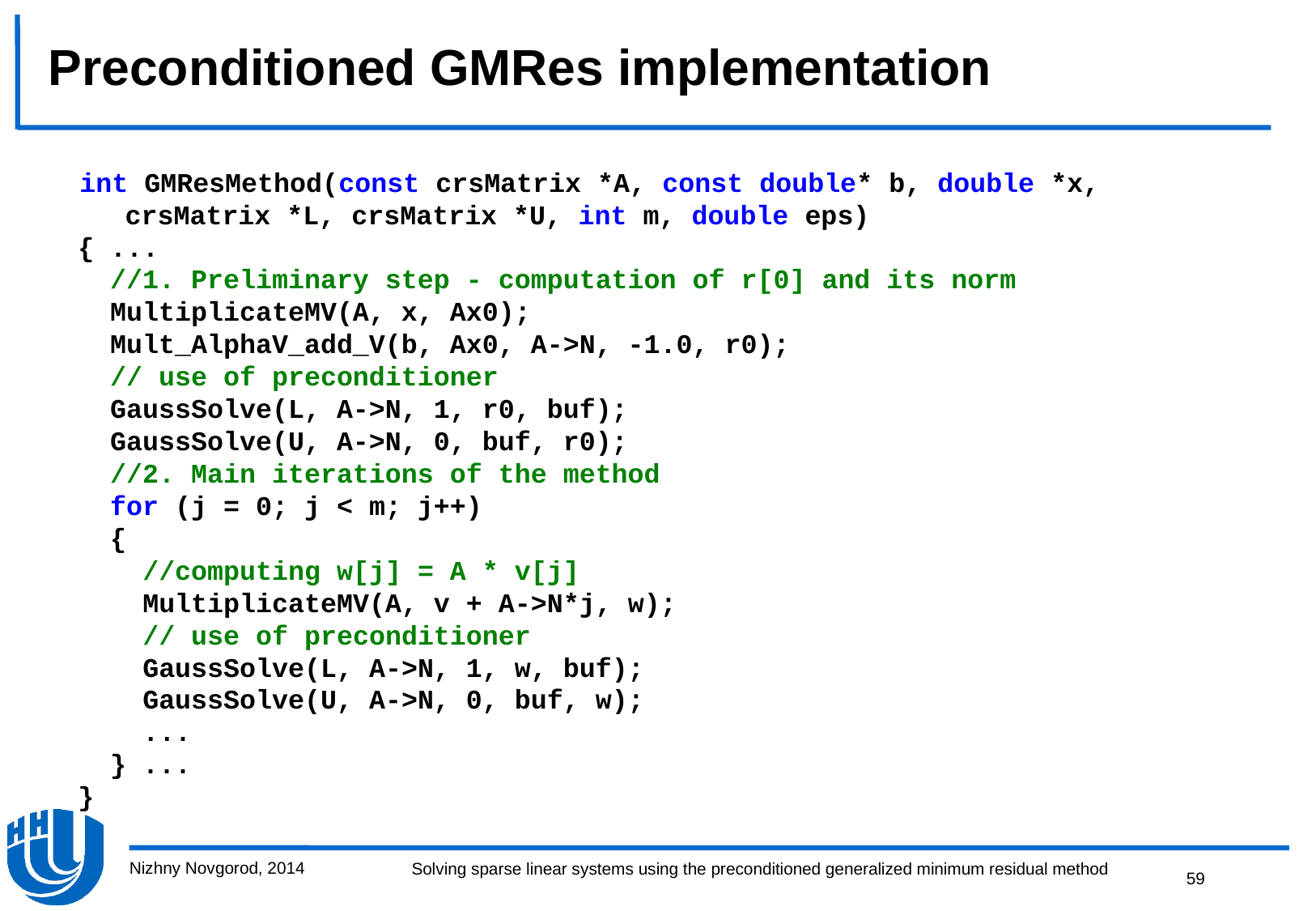

# Preconditioned GMRes implementation
int GMResMethod(const crsMatrix *A, const double* b, double *x, crsMatrix *L, crsMatrix *U, int m, double eps)
{ ...
  //1. Preliminary step - computation of r[0] and its norm
  MultiplicateMV(A, x, Ax0);
  Mult_AlphaV_add_V(b, Ax0, A->N, -1.0, r0);
  // use of preconditioner
  GaussSolve(L, A->N, 1, r0, buf);
  GaussSolve(U, A->N, 0, buf, r0);
  //2. Main iterations of the method
  for (j = 0; j < m; j++)
  {
    //computing w[j] = A * v[j]
    MultiplicateMV(A, v + A->N*j, w);
    // use of preconditioner
    GaussSolve(L, A->N, 1, w, buf);
    GaussSolve(U, A->N, 0, buf, w);
    ...
  } ...
}
Nizhny Novgorod, 2014
59
Solving sparse linear systems using the preconditioned generalized minimum residual method